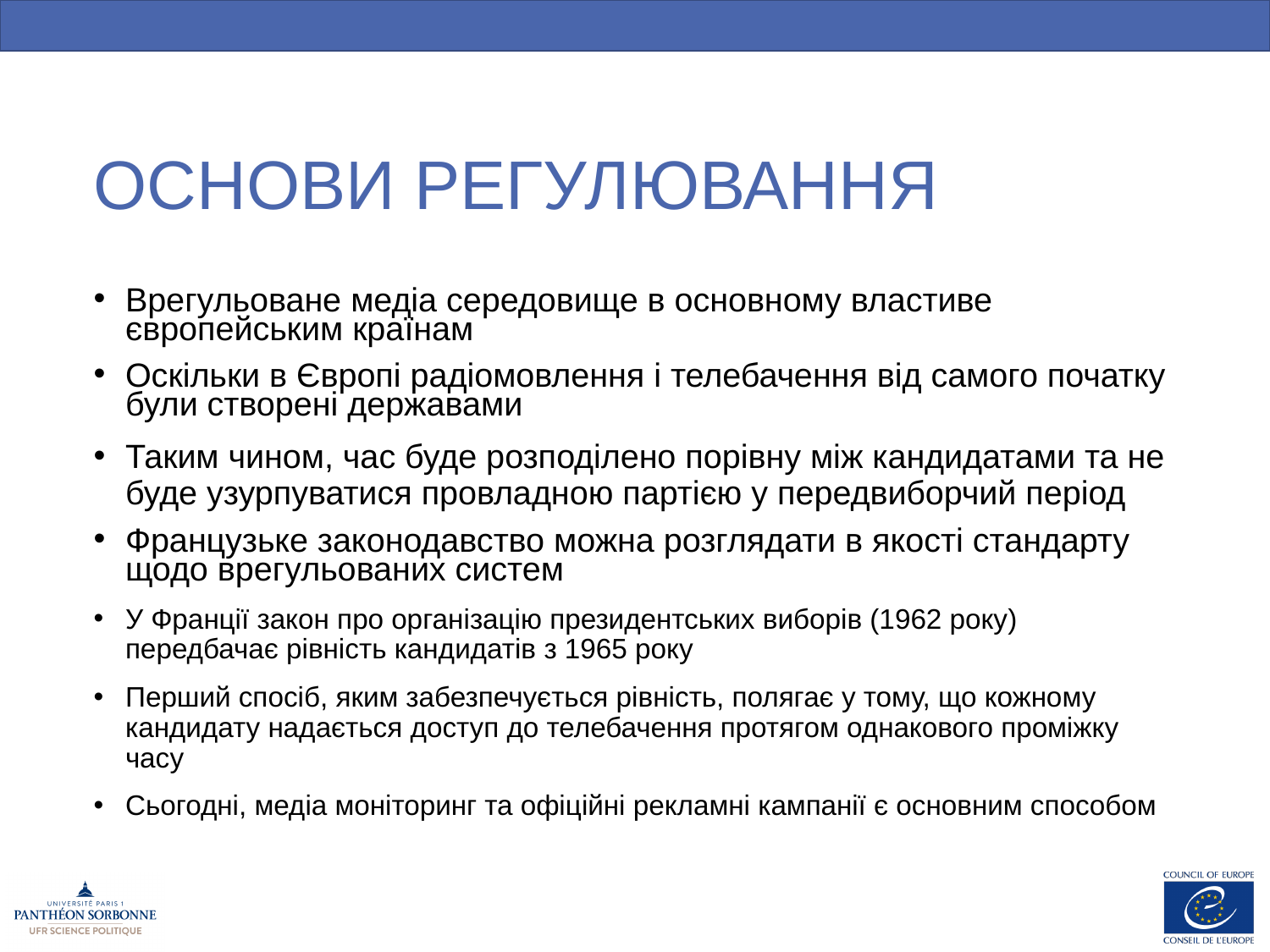

# ОСНОВИ РЕГУЛЮВАННЯ
Врегульоване медіа середовище в основному властиве європейським країнам
Оскільки в Європі радіомовлення і телебачення від самого початку були створені державами
Таким чином, час буде розподілено порівну між кандидатами та не буде узурпуватися провладною партією у передвиборчий період
Французьке законодавство можна розглядати в якості стандарту щодо врегульованих систем
У Франції закон про організацію президентських виборів (1962 року) передбачає рівність кандидатів з 1965 року
Перший спосіб, яким забезпечується рівність, полягає у тому, що кожному кандидату надається доступ до телебачення протягом однакового проміжку часу
Сьогодні, медіа моніторинг та офіційні рекламні кампанії є основним способом